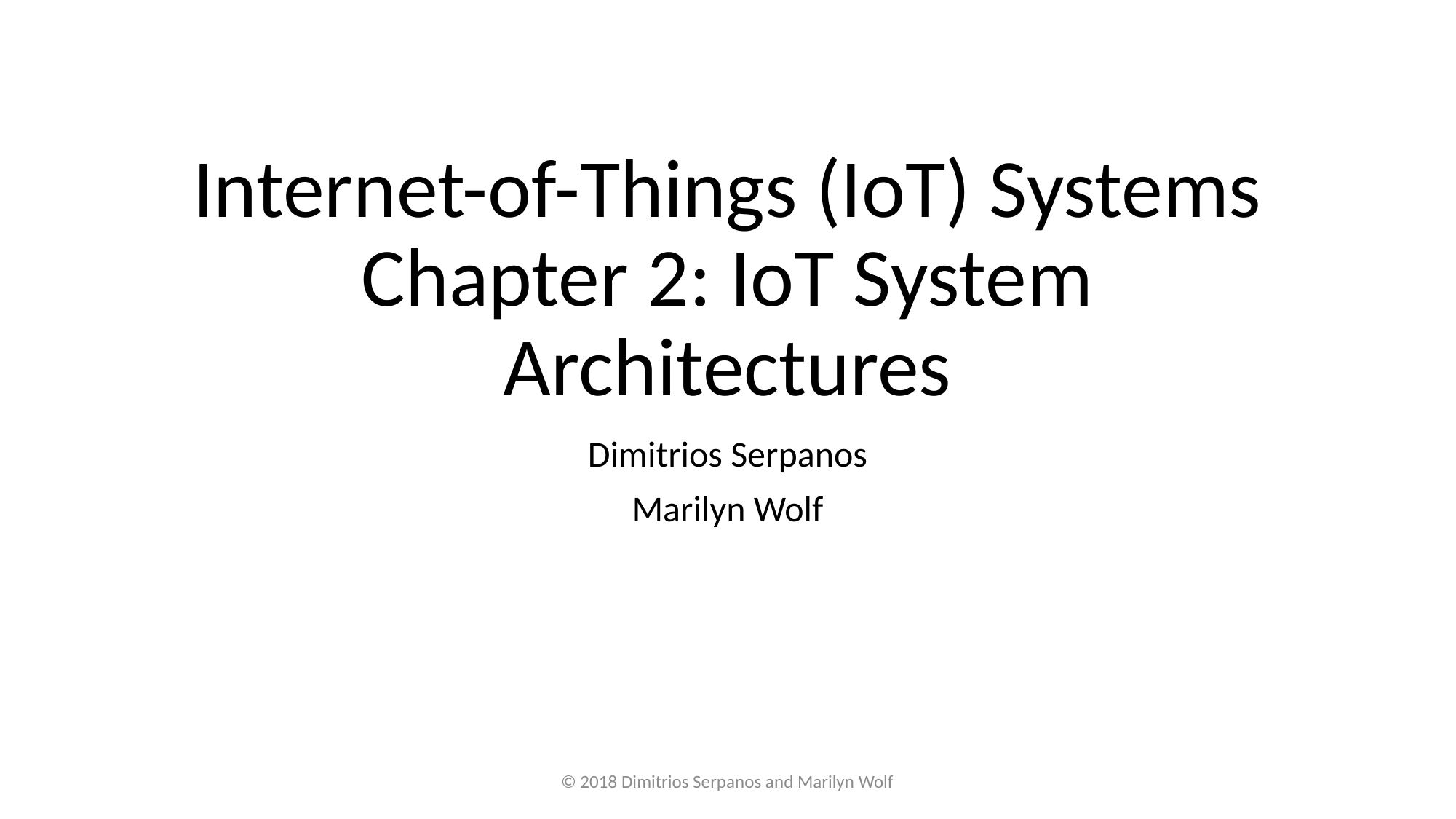

# Internet-of-Things (IoT) Systems Chapter 2: IoT System Architectures
Dimitrios Serpanos
Marilyn Wolf
© 2018 Dimitrios Serpanos and Marilyn Wolf